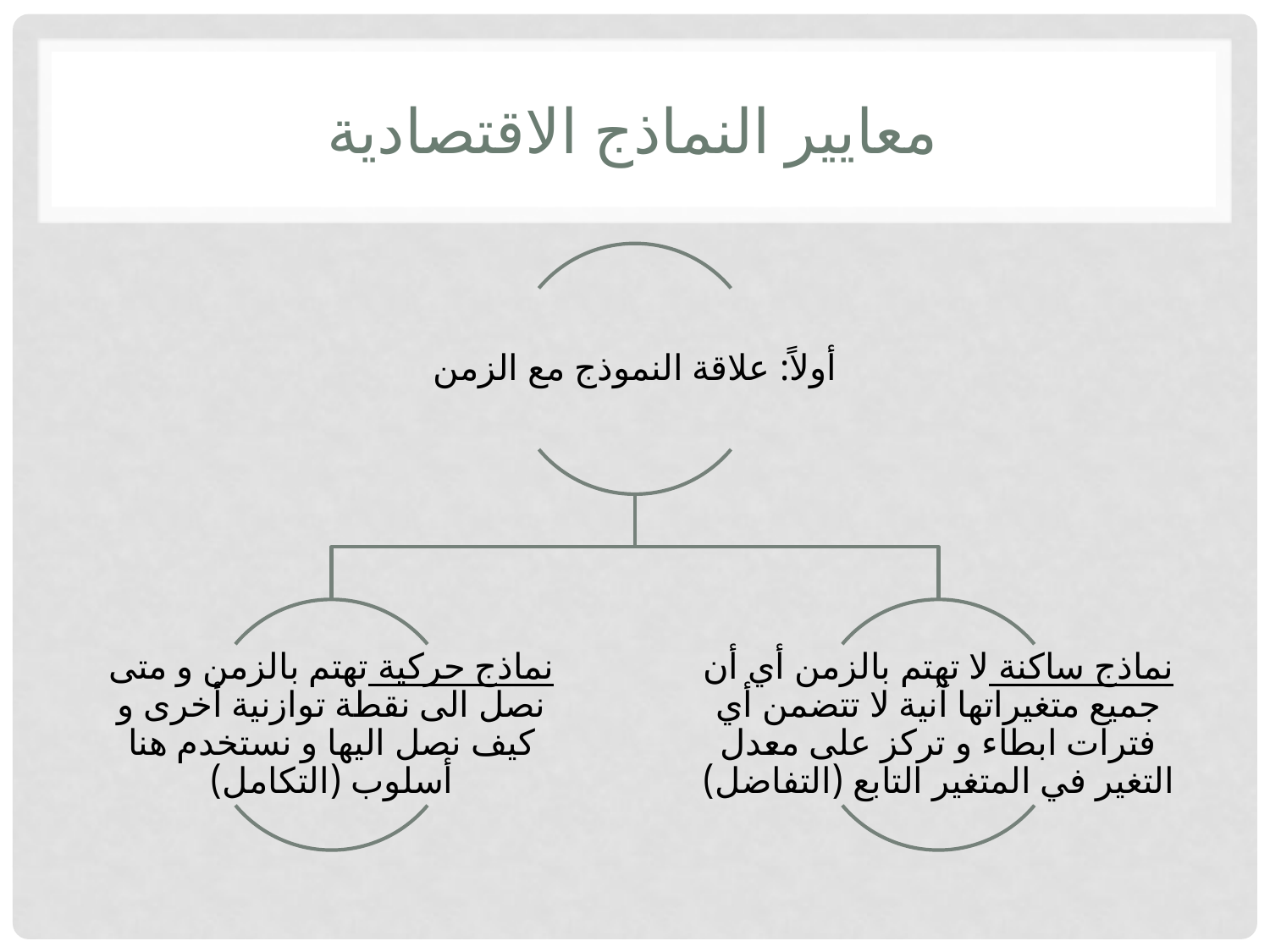

# معايير النماذج الاقتصادية
أولاً: علاقة النموذج مع الزمن
نماذج حركية تهتم بالزمن و متى نصل الى نقطة توازنية أخرى و كيف نصل اليها و نستخدم هنا أسلوب (التكامل)
نماذج ساكنة لا تهتم بالزمن أي أن جميع متغيراتها آنية لا تتضمن أي فترات ابطاء و تركز على معدل التغير في المتغير التابع (التفاضل)